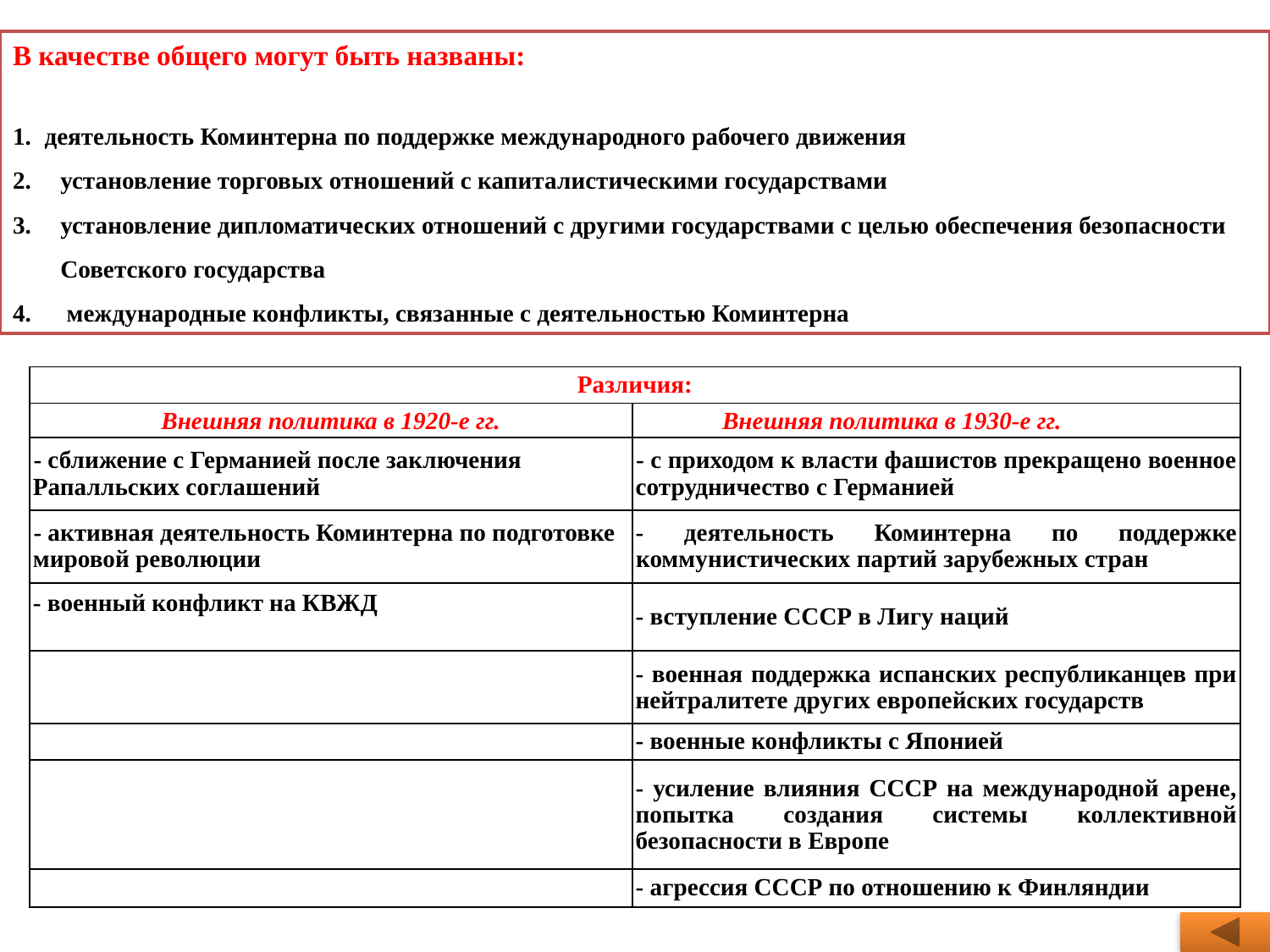

В качестве общего могут быть названы:

деятельность Коминтерна по поддержке международного рабочего движения
установление торговых отношений с капиталистическими государствами
установление дипломатических отношений с другими государствами с целью обеспечения безопасности Советского государства
 международные конфликты, связанные с деятельностью Коминтерна
| Различия: |  |
| --- | --- |
| Внешняя политика в 1920-е гг. | Внешняя политика в 1930-е гг. |
| - сближение с Германией после заключения Рапалльских соглашений | - с приходом к власти фашистов прекращено военное сотрудничество с Германией |
| - активная деятельность Коминтерна по подготовке мировой революции | - деятельность Коминтерна по поддержке коммунистических партий зарубежных стран |
| - военный конфликт на КВЖД | - вступление СССР в Лигу наций |
|  | - военная поддержка испанских республиканцев при нейтралитете других европейских государств |
|  | - военные конфликты с Японией |
|  | - усиление влияния СССР на международной арене, попытка создания системы коллективной безопасности в Европе |
|  | - агрессия СССР по отношению к Финляндии |